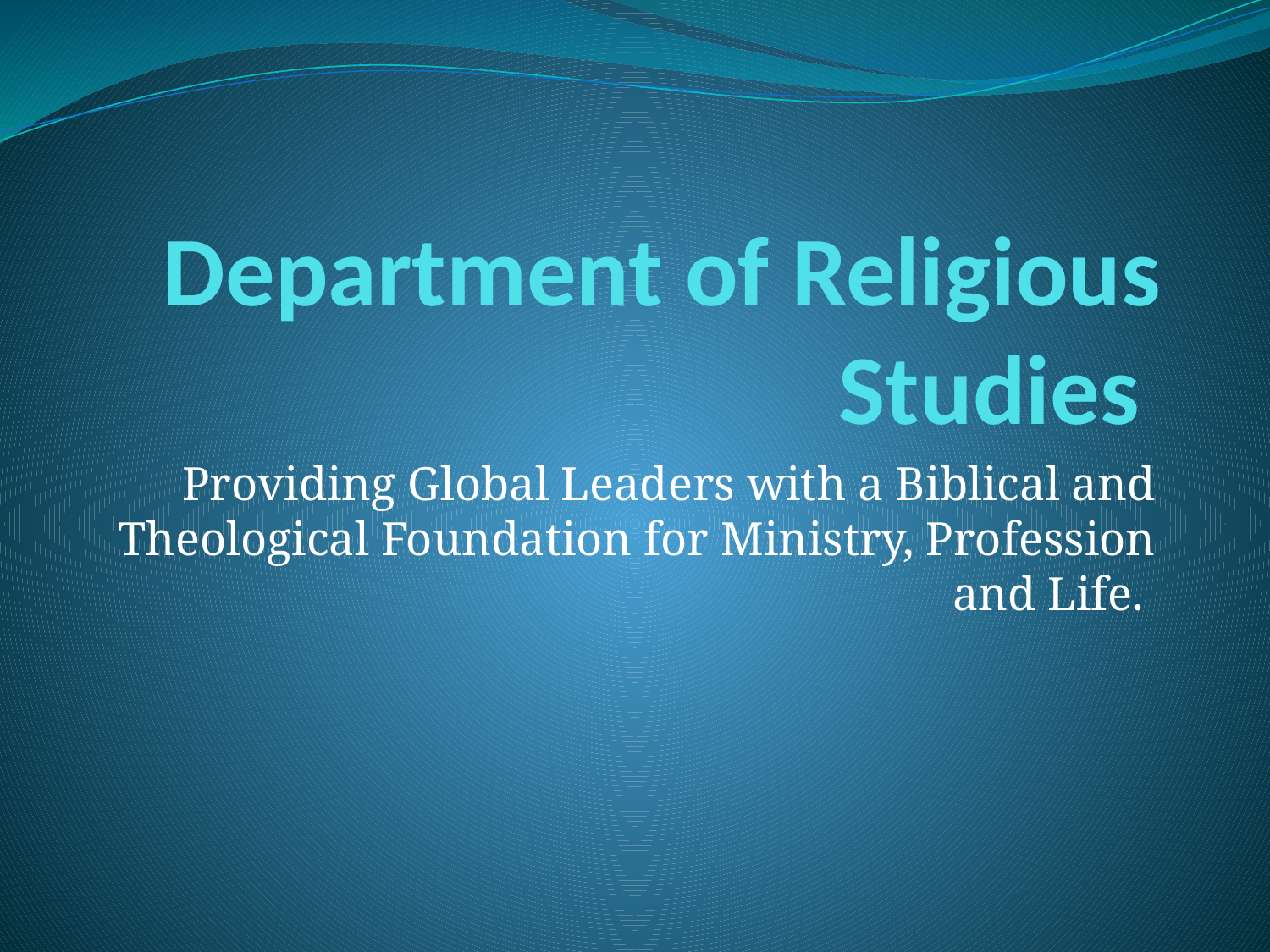

# Department of Religious Studies
Providing Global Leaders with a Biblical and Theological Foundation for Ministry, Profession and Life.